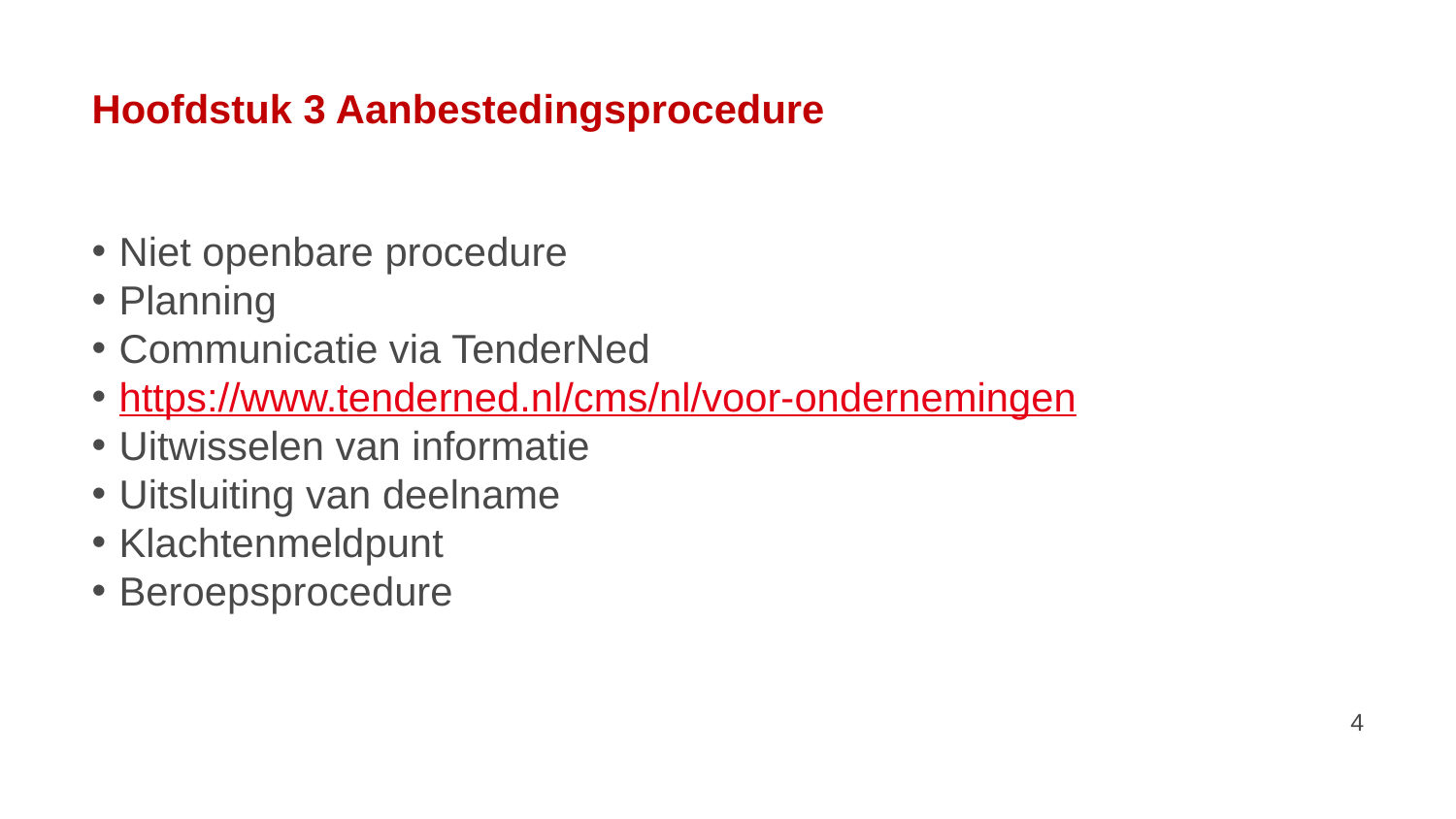

# Hoofdstuk 3 Aanbestedingsprocedure
Niet openbare procedure
Planning
Communicatie via TenderNed
https://www.tenderned.nl/cms/nl/voor-ondernemingen
Uitwisselen van informatie
Uitsluiting van deelname
Klachtenmeldpunt
Beroepsprocedure